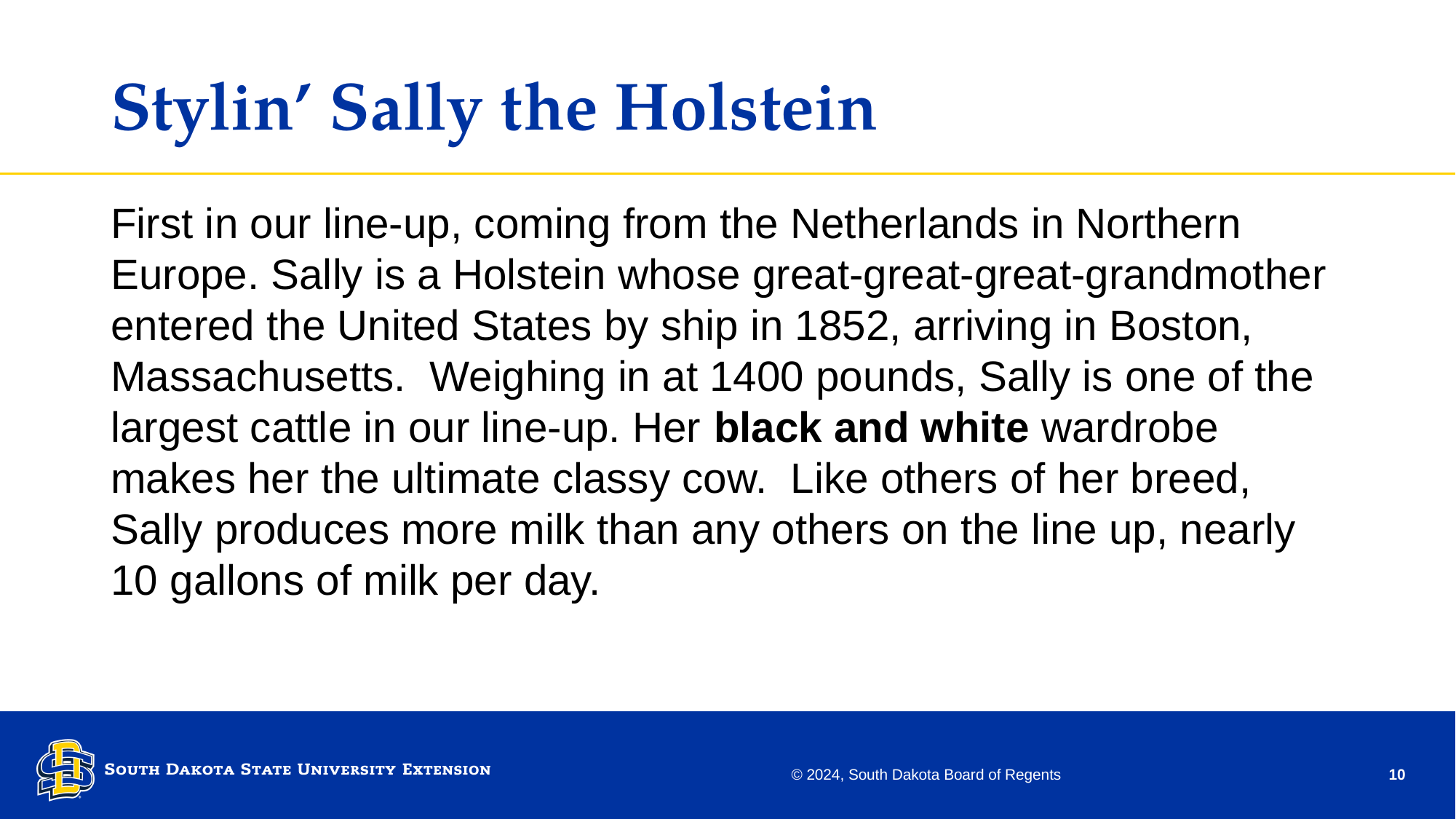

# Stylin’ Sally the Holstein
First in our line-up, coming from the Netherlands in Northern Europe. Sally is a Holstein whose great-great-great-grandmother entered the United States by ship in 1852, arriving in Boston, Massachusetts.  Weighing in at 1400 pounds, Sally is one of the largest cattle in our line-up. Her black and white wardrobe makes her the ultimate classy cow.  Like others of her breed, Sally produces more milk than any others on the line up, nearly 10 gallons of milk per day.